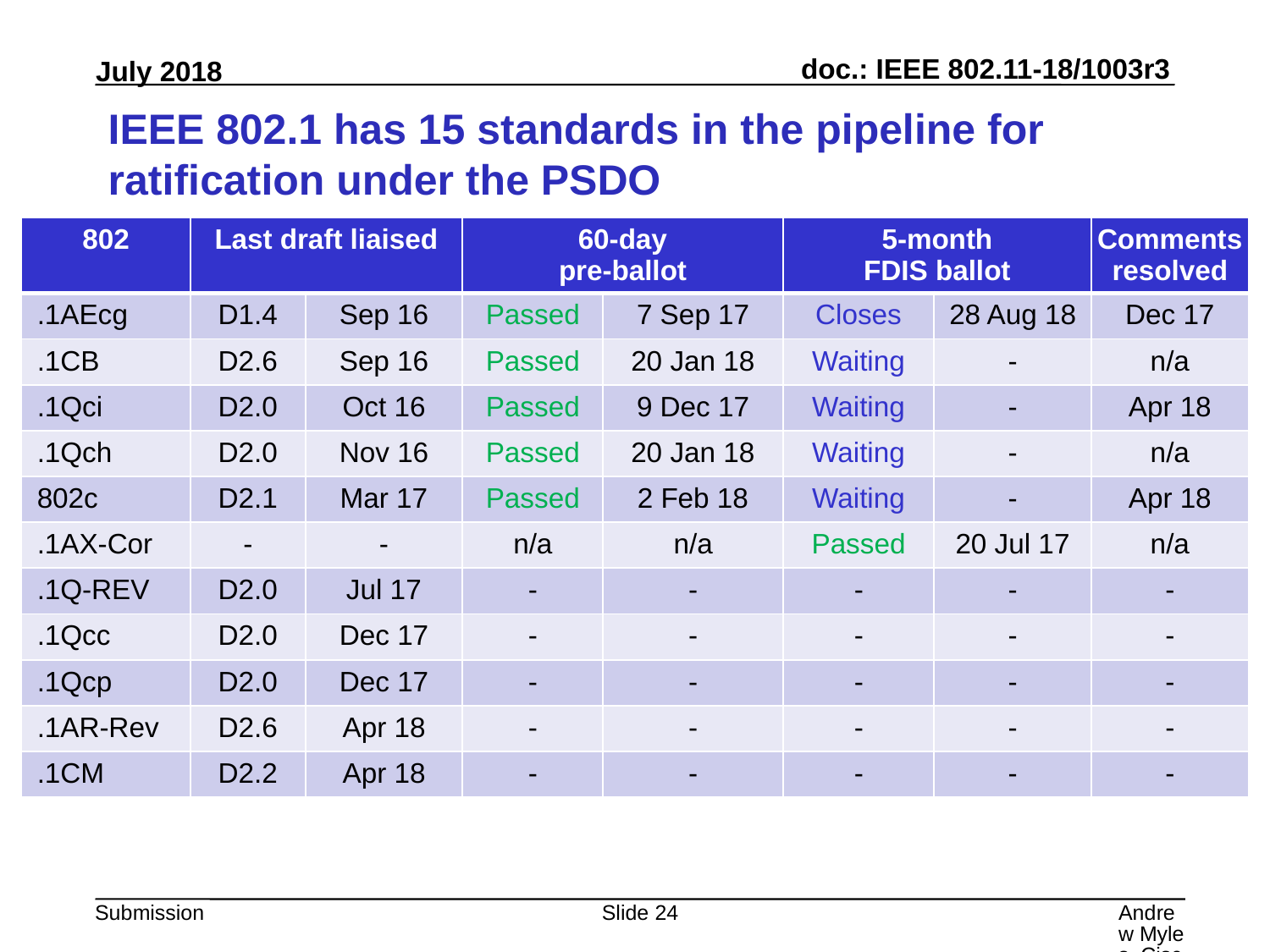

# IEEE 802.1 has 15 standards in the pipeline for ratification under the PSDO
| 802 | Last draft liaised |  | 60-day pre-ballot |  | 5-month FDIS ballot |  | Comments resolved |
| --- | --- | --- | --- | --- | --- | --- | --- |
| .1AEcg | D1.4 | Sep 16 | Passed | 7 Sep 17 | Closes | 28 Aug 18 | Dec 17 |
| .1CB | D2.6 | Sep 16 | Passed | 20 Jan 18 | Waiting | - | n/a |
| .1Qci | D2.0 | Oct 16 | Passed | 9 Dec 17 | Waiting | - | Apr 18 |
| .1Qch | D2.0 | Nov 16 | Passed | 20 Jan 18 | Waiting | - | n/a |
| 802c | D2.1 | Mar 17 | Passed | 2 Feb 18 | Waiting | - | Apr 18 |
| .1AX-Cor | - | - | n/a | n/a | Passed | 20 Jul 17 | n/a |
| .1Q-REV | D2.0 | Jul 17 | - | - | - | - | - |
| .1Qcc | D2.0 | Dec 17 | - | - | - | - | - |
| .1Qcp | D2.0 | Dec 17 | - | - | - | - | - |
| .1AR-Rev | D2.6 | Apr 18 | - | - | - | - | - |
| .1CM | D2.2 | Apr 18 | - | - | - | - | - |
Slide 24
Andrew Myles, Cisco